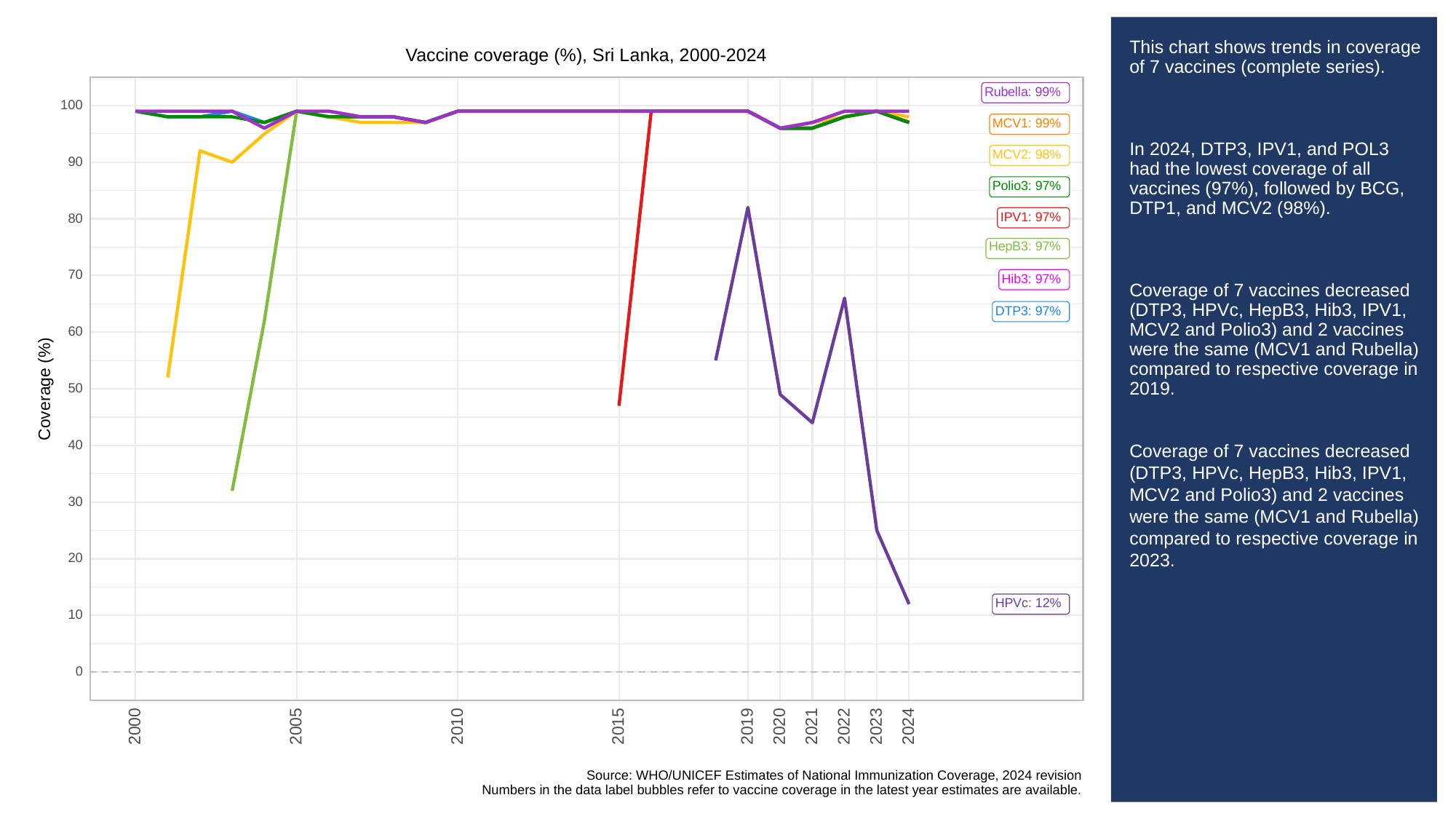

# This chart shows trends in coverage of 7 vaccines (complete series).

In 2024, DTP3, IPV1, and POL3 had the lowest coverage of all vaccines (97%), followed by BCG, DTP1, and MCV2 (98%).

Coverage of 7 vaccines decreased (DTP3, HPVc, HepB3, Hib3, IPV1, MCV2 and Polio3) and 2 vaccines were the same (MCV1 and Rubella) compared to respective coverage in 2019.

Coverage of 7 vaccines decreased (DTP3, HPVc, HepB3, Hib3, IPV1, MCV2 and Polio3) and 2 vaccines were the same (MCV1 and Rubella) compared to respective coverage in 2023.

Vaccine coverage (%), Sri Lanka, 2000-2024

Rubella: 99%

100

MCV1: 99%

MCV2: 98%
90

Polio3: 97%

IPV1: 97%
80

HepB3: 97%

70
Hib3: 97%

DTP3: 97%
60

Coverage (%)
50

40

30

20

HPVc: 12%

10

0

2023
2000
2005
2010
2015
2019
2020
2021
2022
2024
Source: WHO/UNICEF Estimates of National Immunization Coverage, 2024 revision
Numbers in the data label bubbles refer to vaccine coverage in the latest year estimates are available.